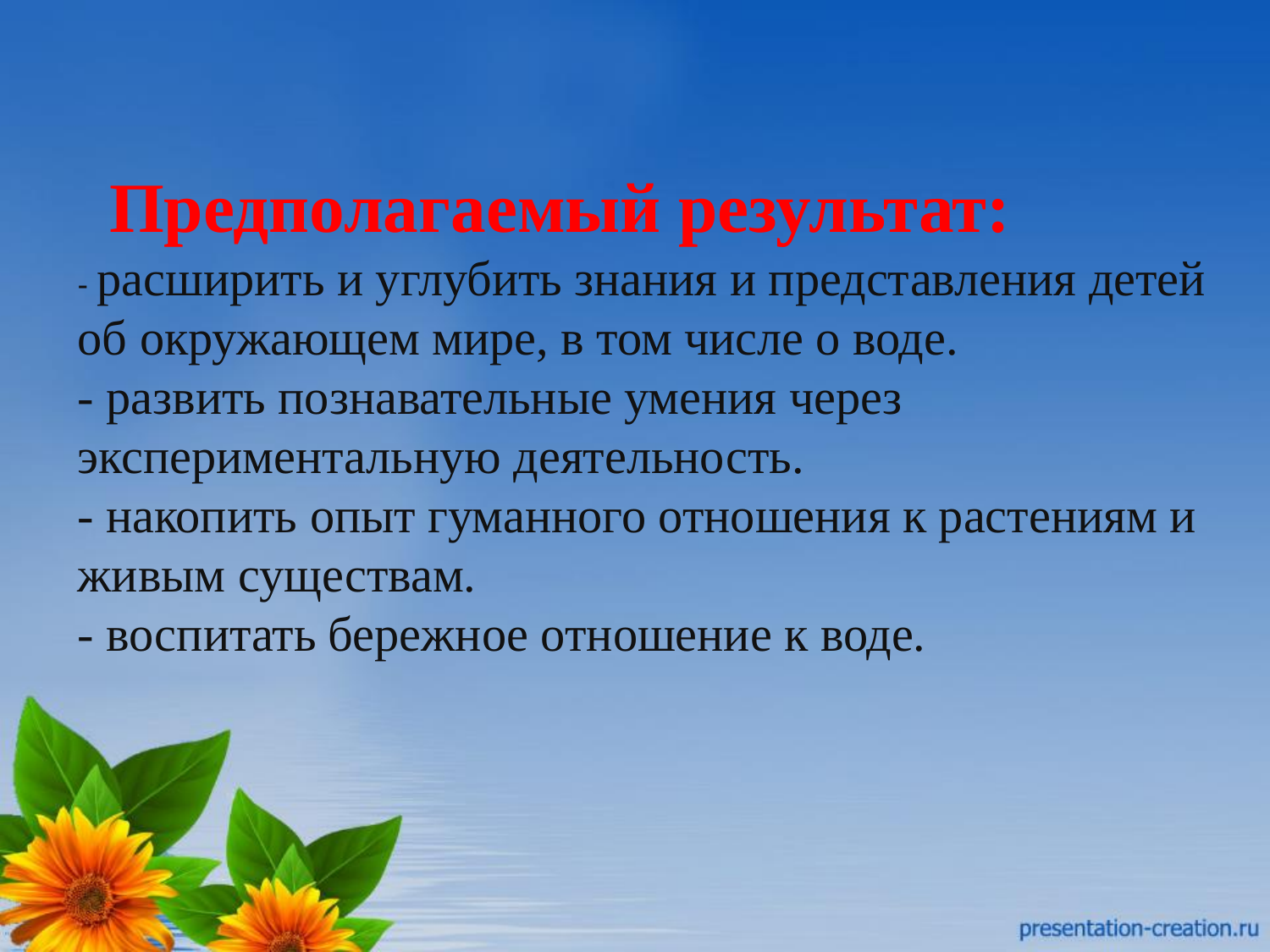

# Предполагаемый результат: - расширить и углубить знания и представления детей об окружающем мире, в том числе о воде. - развить познавательные умения через экспериментальную деятельность. - накопить опыт гуманного отношения к растениям и живым существам. - воспитать бережное отношение к воде.